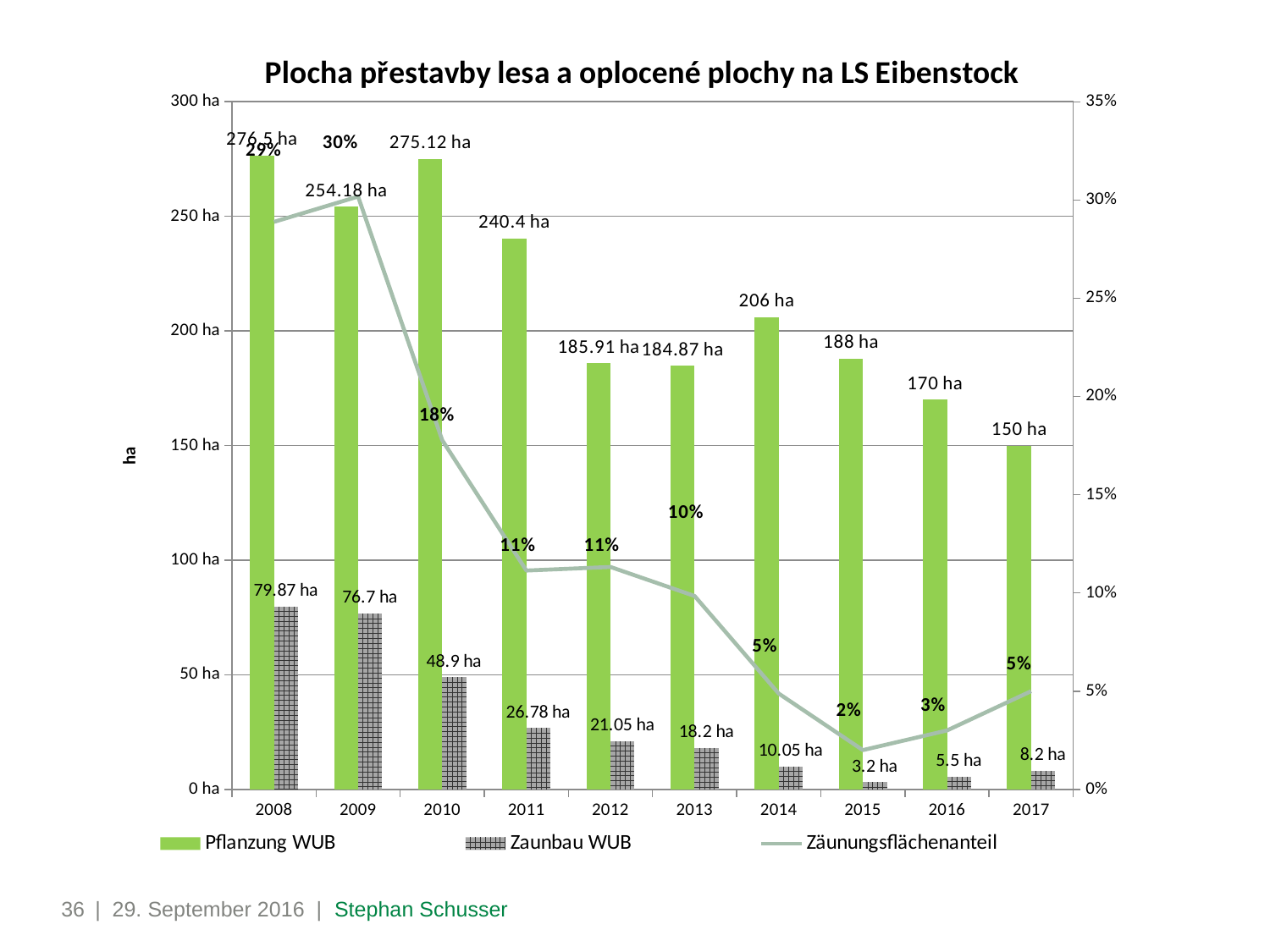

### Chart: Plocha přestavby lesa a oplocené plochy na LS Eibenstock

| Category | Pflanzung WUB | Zaunbau WUB | Zäunungsflächenanteil |
|---|---|---|---|
| 2008 | 276.5 | 79.86999999999999 | 0.28886075949367096 |
| 2009 | 254.18 | 76.7 | 0.3017546620505154 |
| 2010 | 275.12 | 48.9 | 0.17774062227391682 |
| 2011 | 240.4 | 26.779999999999998 | 0.11139767054908488 |
| 2012 | 185.91 | 21.05 | 0.11322683018664949 |
| 2013 | 184.87 | 18.2 | 0.09844755774327907 |
| 2014 | 206.0 | 10.050000000000002 | 0.04878640776699031 |
| 2015 | 188.0 | 3.2 | 0.020000000000000004 |
| 2016 | 170.0 | 5.5 | 0.030000000000000002 |
| 2017 | 150.0 | 8.200000000000001 | 0.05 |
36
|  29. September 2016  |  Stephan Schusser